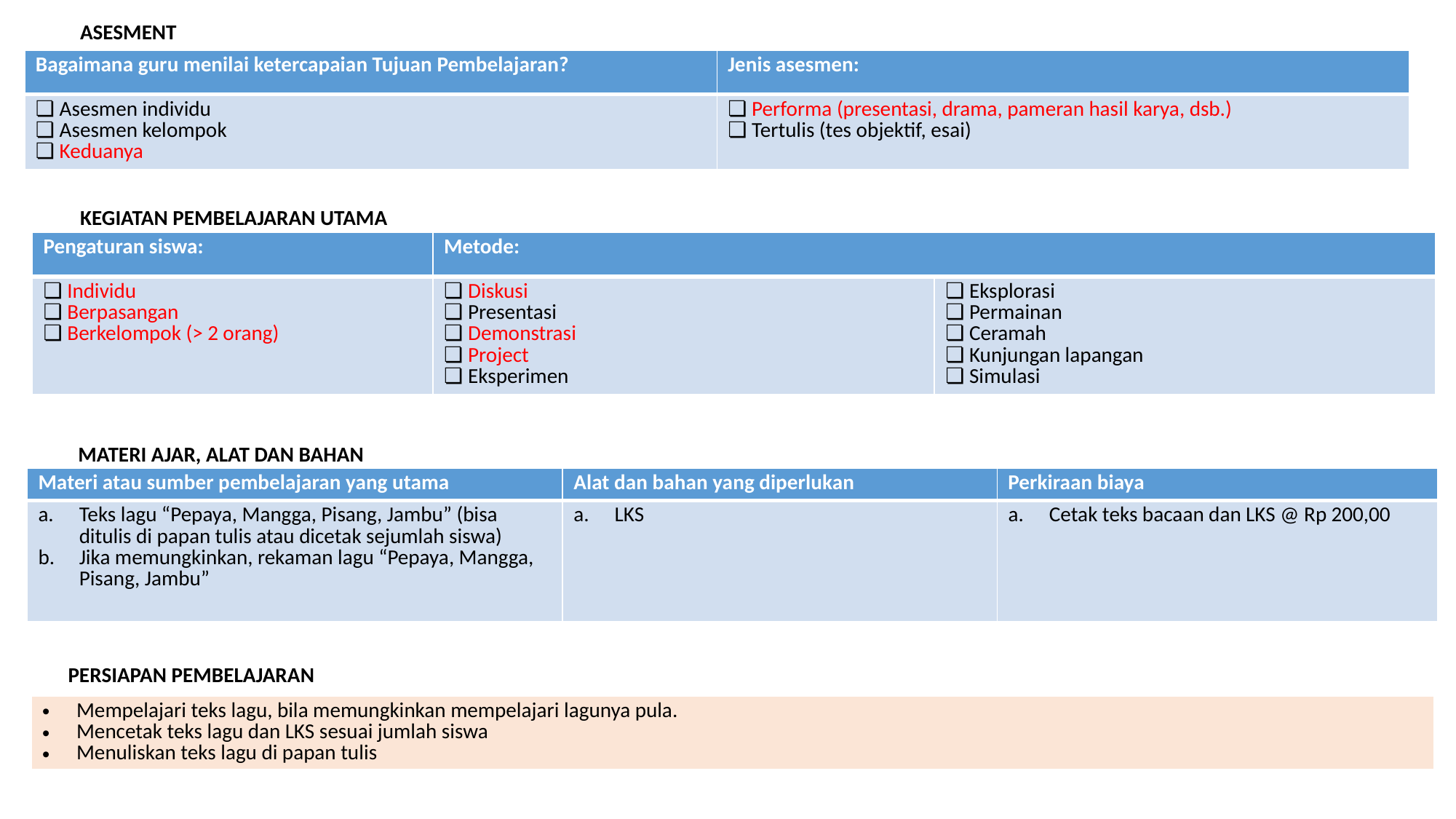

ASESMENT
| Bagaimana guru menilai ketercapaian Tujuan Pembelajaran? | Jenis asesmen: |
| --- | --- |
| ❏ Asesmen individu ❏ Asesmen kelompok ❏ Keduanya | ❏ Performa (presentasi, drama, pameran hasil karya, dsb.) ❏ Tertulis (tes objektif, esai) |
KEGIATAN PEMBELAJARAN UTAMA
| Pengaturan siswa: | Metode: |  |
| --- | --- | --- |
| ❏ Individu ❏ Berpasangan ❏ Berkelompok (> 2 orang) | ❏ Diskusi ❏ Presentasi ❏ Demonstrasi ❏ Project ❏ Eksperimen | ❏ Eksplorasi ❏ Permainan ❏ Ceramah ❏ Kunjungan lapangan ❏ Simulasi |
MATERI AJAR, ALAT DAN BAHAN
| Materi atau sumber pembelajaran yang utama | Alat dan bahan yang diperlukan | Perkiraan biaya |
| --- | --- | --- |
| Teks lagu “Pepaya, Mangga, Pisang, Jambu” (bisa ditulis di papan tulis atau dicetak sejumlah siswa) Jika memungkinkan, rekaman lagu “Pepaya, Mangga, Pisang, Jambu” | LKS | Cetak teks bacaan dan LKS @ Rp 200,00 |
PERSIAPAN PEMBELAJARAN

| Mempelajari teks lagu, bila memungkinkan mempelajari lagunya pula. Mencetak teks lagu dan LKS sesuai jumlah siswa Menuliskan teks lagu di papan tulis |
| --- |